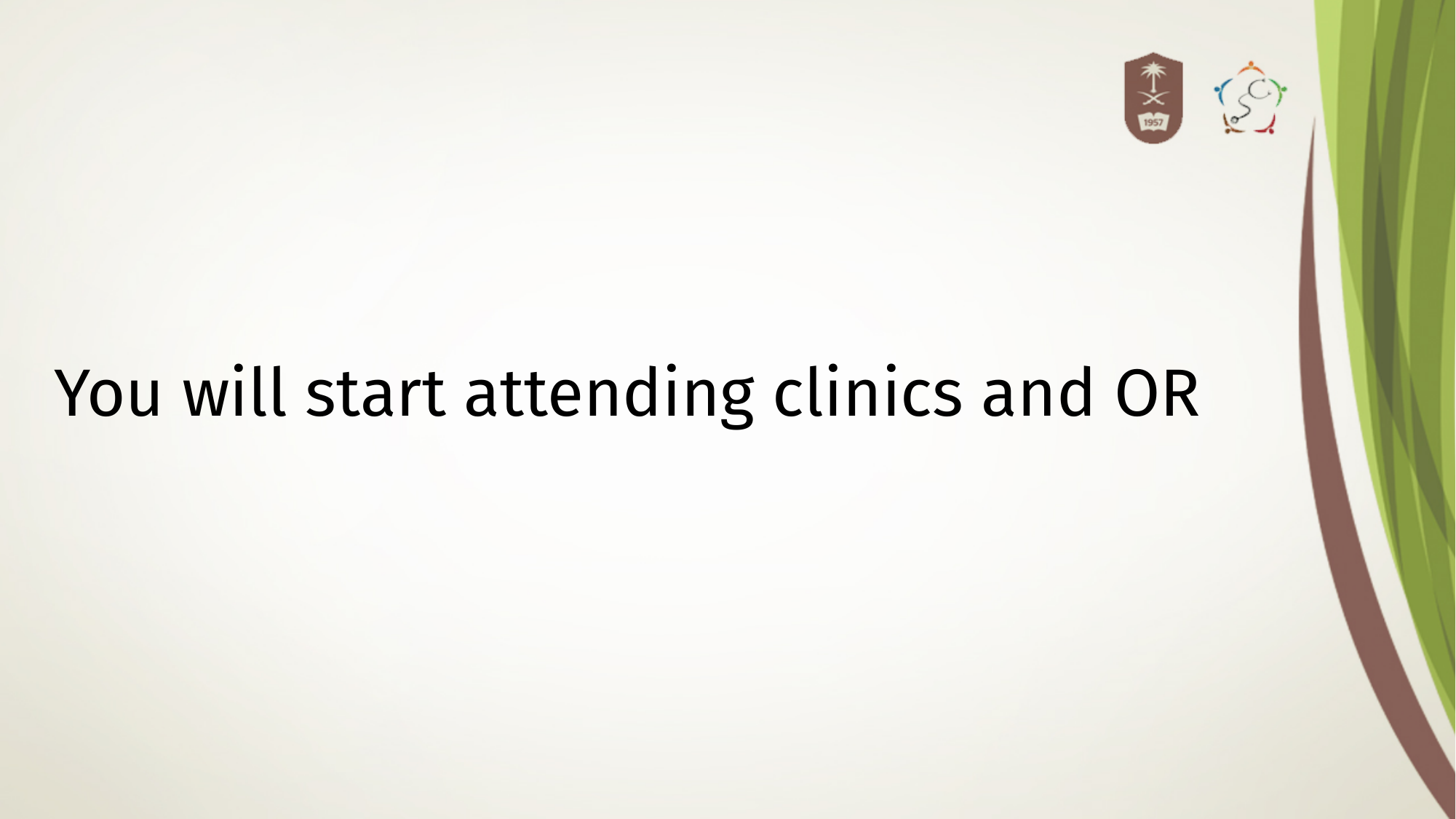

# You will start attending clinics and OR